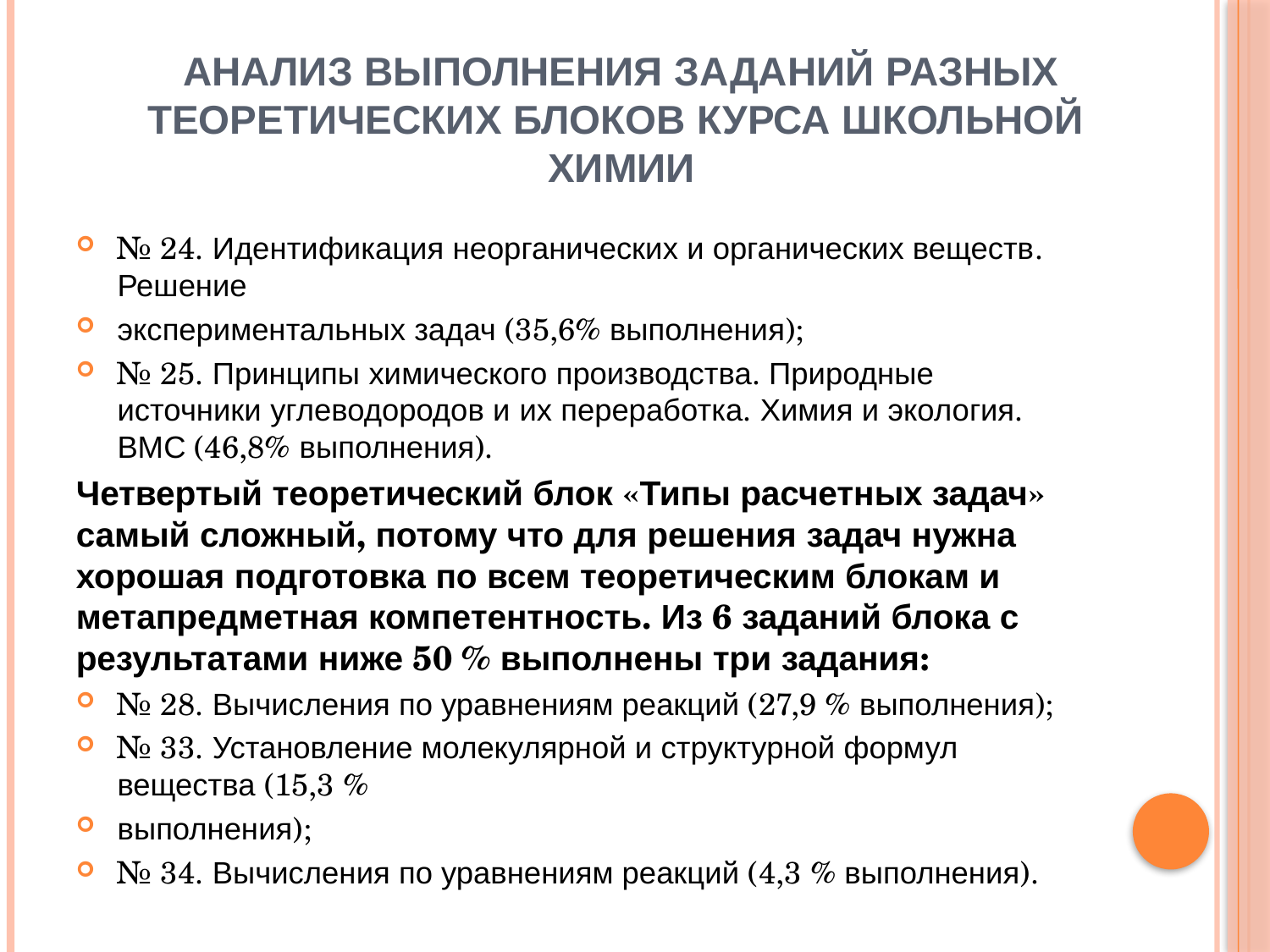

# Анализ выполнения заданий разных теоретических блоков курса школьной  химии
№ 24. Идентификация неорганических и органических веществ. Решение
экспериментальных задач (35,6% выполнения);
№ 25. Принципы химического производства. Природные источники углеводородов и их переработка. Химия и экология. ВМС (46,8% выполнения).
Четвертый теоретический блок «Типы расчетных задач» самый сложный, потому что для решения задач нужна хорошая подготовка по всем теоретическим блокам и метапредметная компетентность. Из 6 заданий блока с результатами ниже 50 % выполнены три задания:
№ 28. Вычисления по уравнениям реакций (27,9 % выполнения);
№ 33. Установление молекулярной и структурной формул вещества (15,3 %
выполнения);
№ 34. Вычисления по уравнениям реакций (4,3 % выполнения).